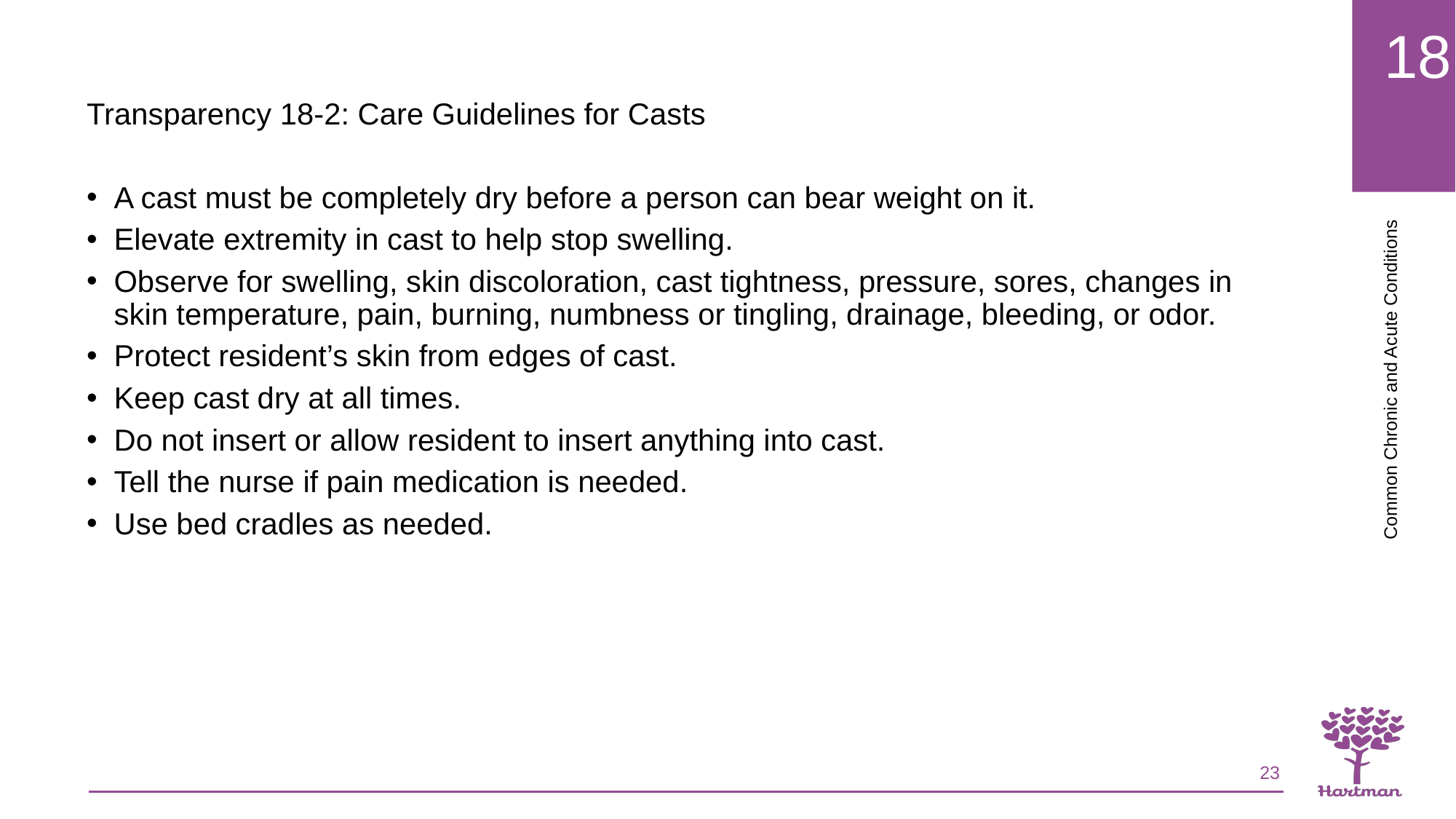

Transparency 18-2: Care Guidelines for Casts

A cast must be completely dry before a person can bear weight on it.
Elevate extremity in cast to help stop swelling.
Observe for swelling, skin discoloration, cast tightness, pressure, sores, changes in skin temperature, pain, burning, numbness or tingling, drainage, bleeding, or odor.
Protect resident’s skin from edges of cast.
Keep cast dry at all times.
Do not insert or allow resident to insert anything into cast.
Tell the nurse if pain medication is needed.
Use bed cradles as needed.

23